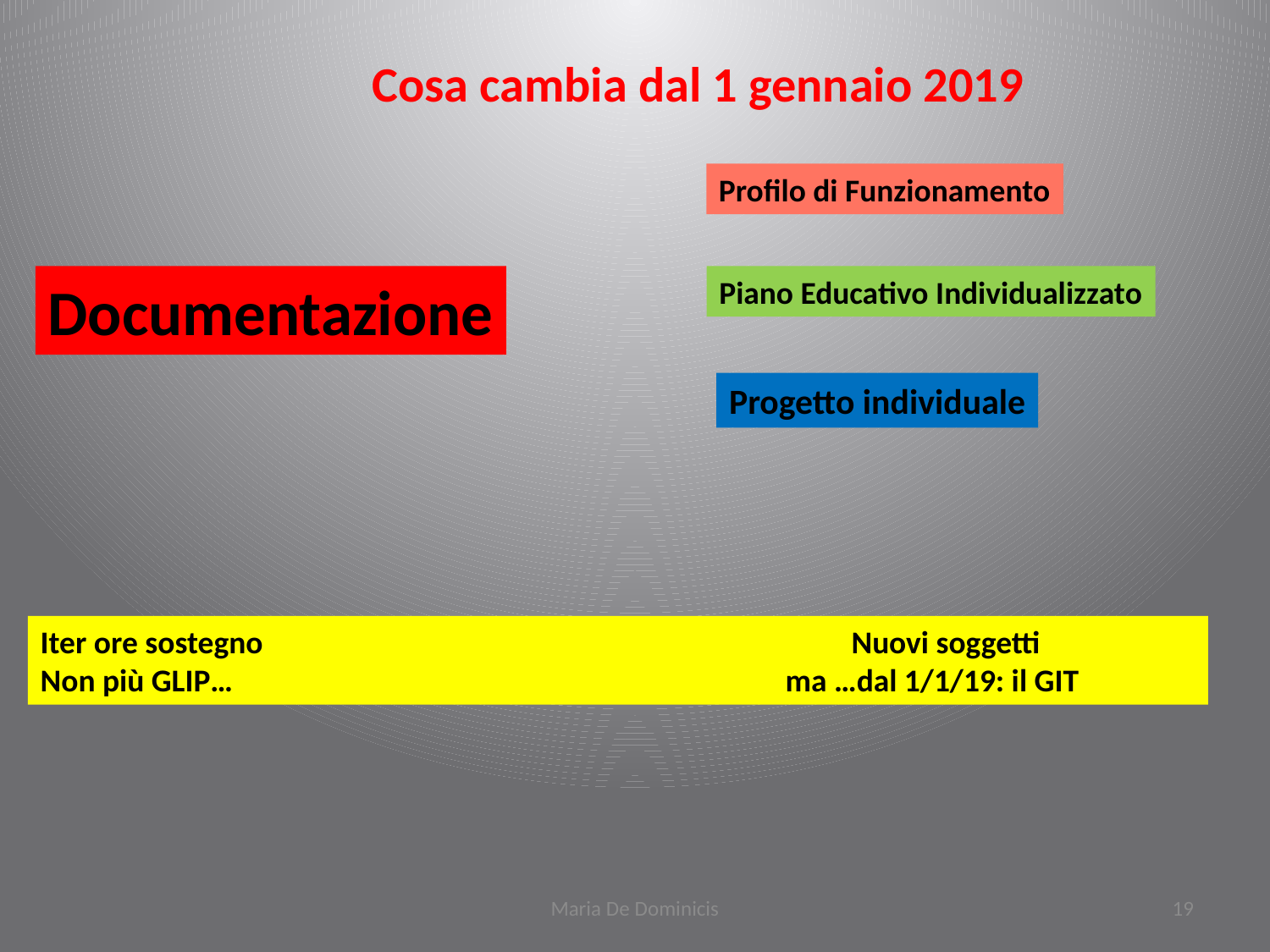

Cosa cambia dal 1 gennaio 2019
Profilo di Funzionamento
Documentazione
Piano Educativo Individualizzato
Progetto individuale
Iter ore sostegno                                                                                  Nuovi soggetti
Non più GLIP…                                                                             ma …dal 1/1/19: il GIT
Maria De Dominicis
19